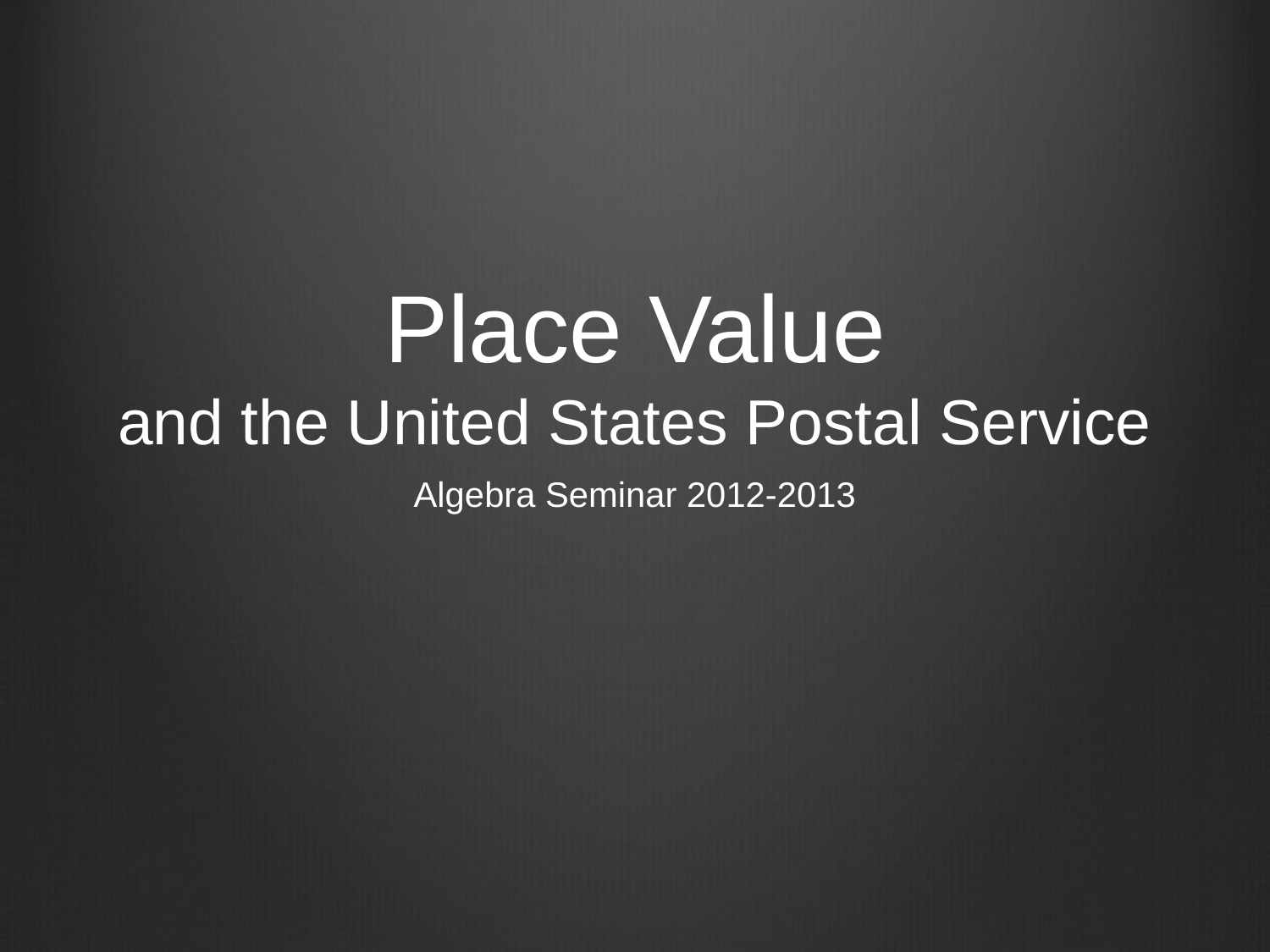

# Place Value and the United States Postal Service
Algebra Seminar 2012-2013